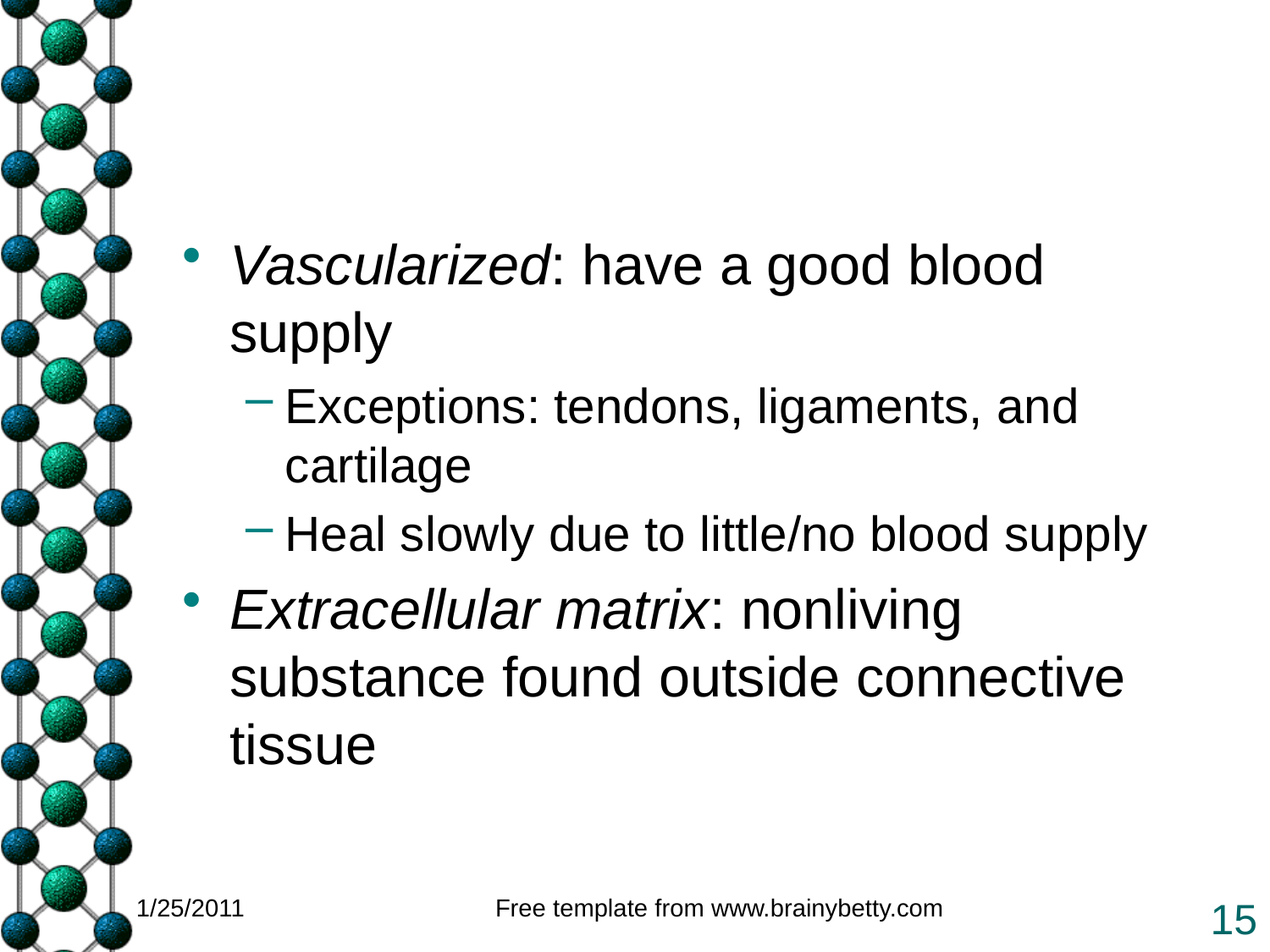

#
Vascularized: have a good blood supply
Exceptions: tendons, ligaments, and cartilage
Heal slowly due to little/no blood supply
Extracellular matrix: nonliving substance found outside connective tissue
1/25/2011
Free template from www.brainybetty.com
15